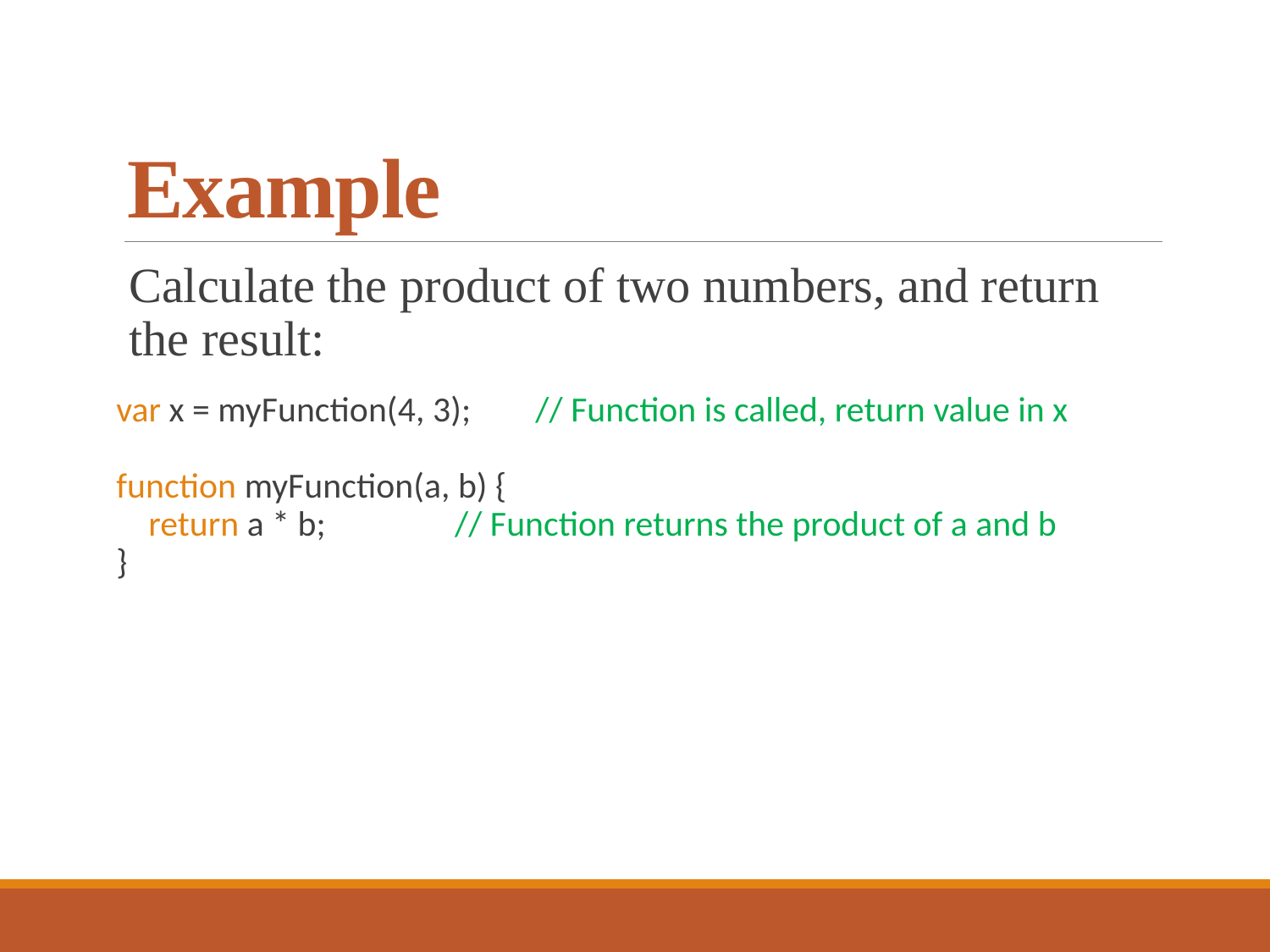

# Example
Calculate the product of two numbers, and return the result:
var x = myFunction(4, 3);        // Function is called, return value in x
function myFunction(a, b) {
    return a * b;                // Function returns the product of a and b
}